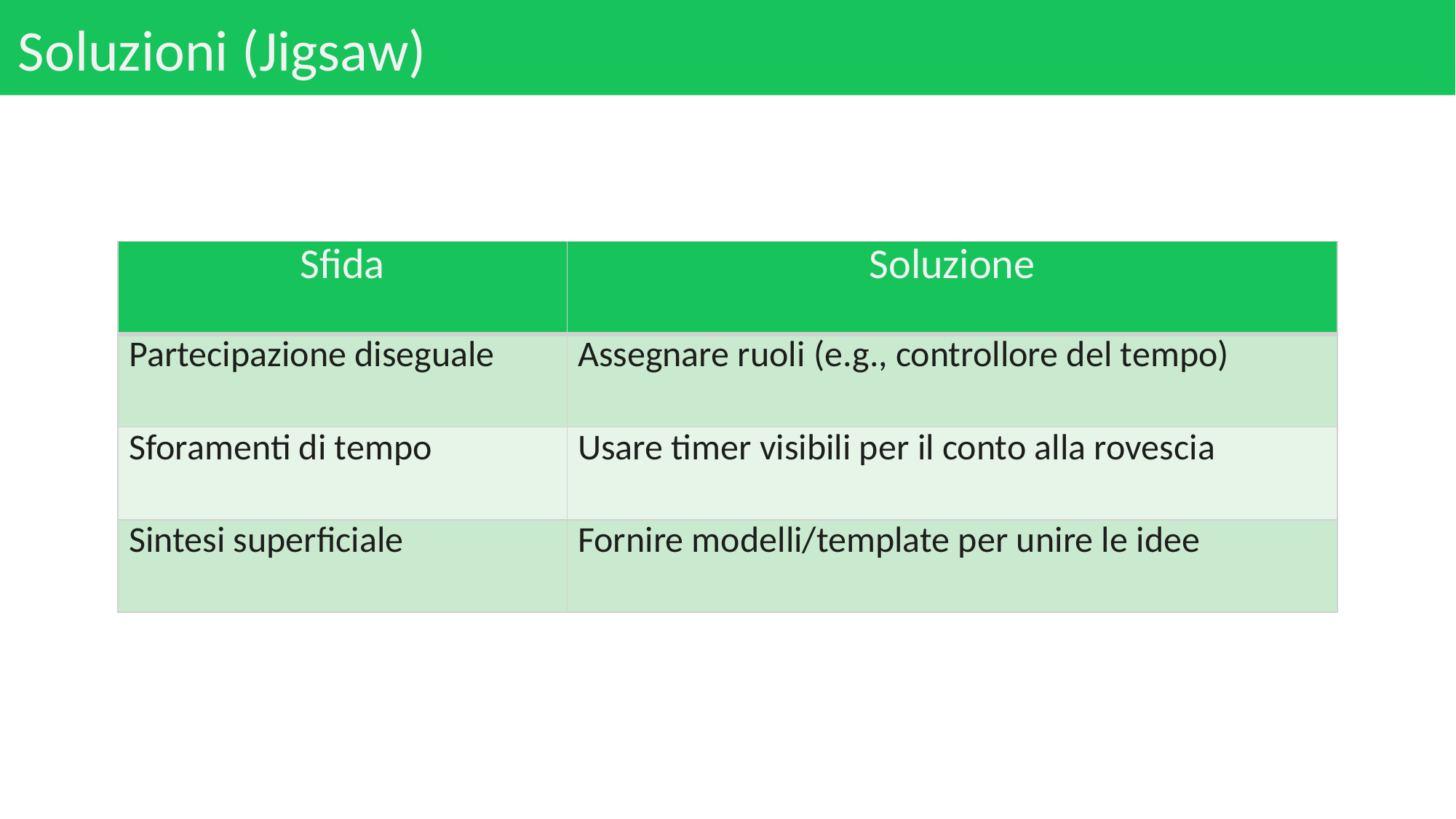

# Soluzioni (Jigsaw)
| Sfida | Soluzione |
| --- | --- |
| Partecipazione diseguale | Assegnare ruoli (e.g., controllore del tempo) |
| Sforamenti di tempo | Usare timer visibili per il conto alla rovescia |
| Sintesi superficiale | Fornire modelli/template per unire le idee |